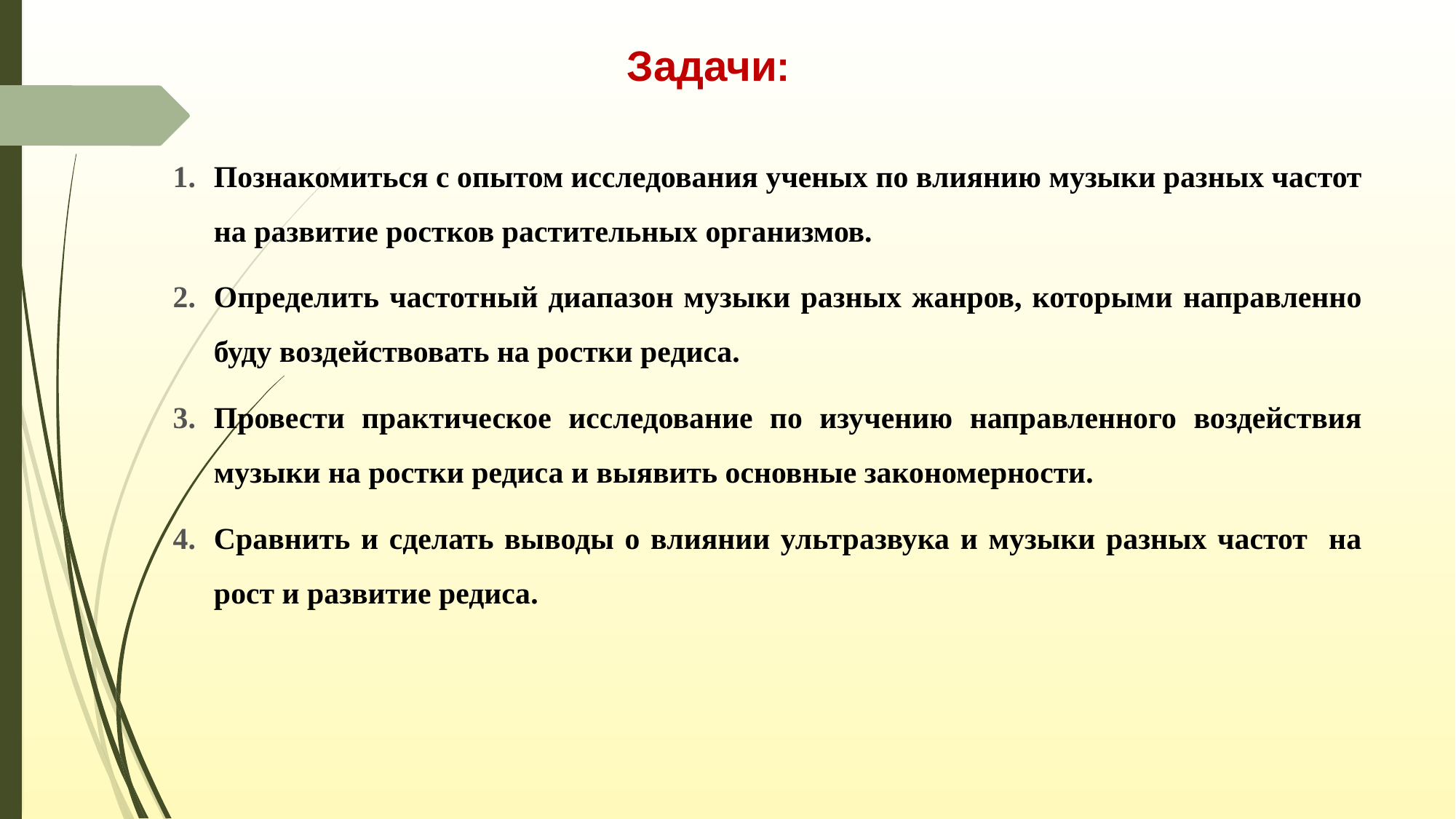

Задачи:
Познакомиться с опытом исследования ученых по влиянию музыки разных частот на развитие ростков растительных организмов.
Определить частотный диапазон музыки разных жанров, которыми направленно буду воздействовать на ростки редиса.
Провести практическое исследование по изучению направленного воздействия музыки на ростки редиса и выявить основные закономерности.
Сравнить и сделать выводы о влиянии ультразвука и музыки разных частот  на рост и развитие редиса.